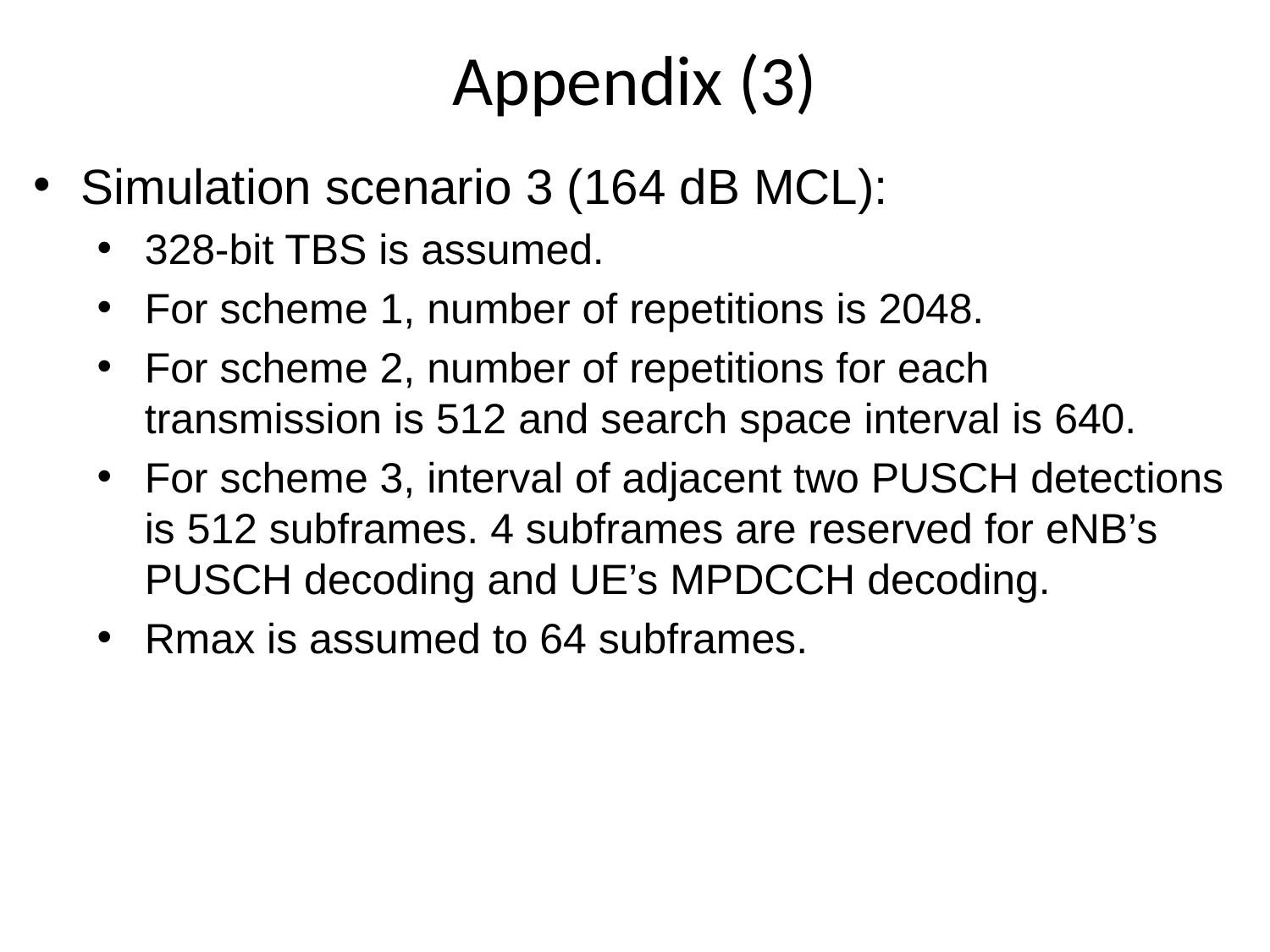

Appendix (3)
Simulation scenario 3 (164 dB MCL):
328-bit TBS is assumed.
For scheme 1, number of repetitions is 2048.
For scheme 2, number of repetitions for each transmission is 512 and search space interval is 640.
For scheme 3, interval of adjacent two PUSCH detections is 512 subframes. 4 subframes are reserved for eNB’s PUSCH decoding and UE’s MPDCCH decoding.
Rmax is assumed to 64 subframes.